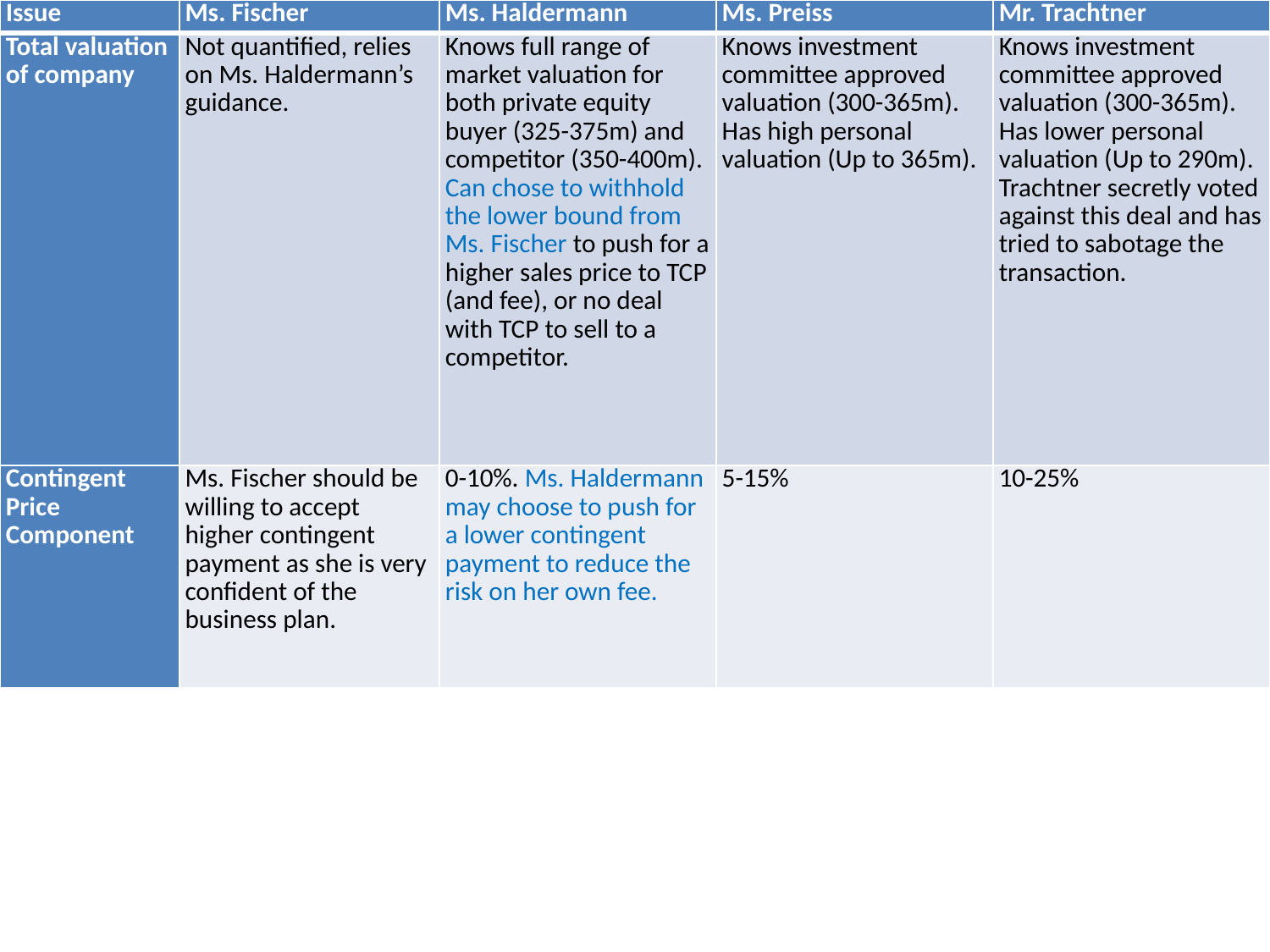

| Issue | Ms. Fischer | Ms. Haldermann | Ms. Preiss | Mr. Trachtner |
| --- | --- | --- | --- | --- |
| Total valuation of company | Not quantified, relies on Ms. Haldermann’s guidance. | Knows full range of market valuation for both private equity buyer (325-375m) and competitor (350-400m). Can chose to withhold the lower bound from Ms. Fischer to push for a higher sales price to TCP (and fee), or no deal with TCP to sell to a competitor. | Knows investment committee approved valuation (300-365m). Has high personal valuation (Up to 365m). | Knows investment committee approved valuation (300-365m). Has lower personal valuation (Up to 290m). Trachtner secretly voted against this deal and has tried to sabotage the transaction. |
| Contingent Price Component | Ms. Fischer should be willing to accept higher contingent payment as she is very confident of the business plan. | 0-10%. Ms. Haldermann may choose to push for a lower contingent payment to reduce the risk on her own fee. | 5-15% | 10-25% |